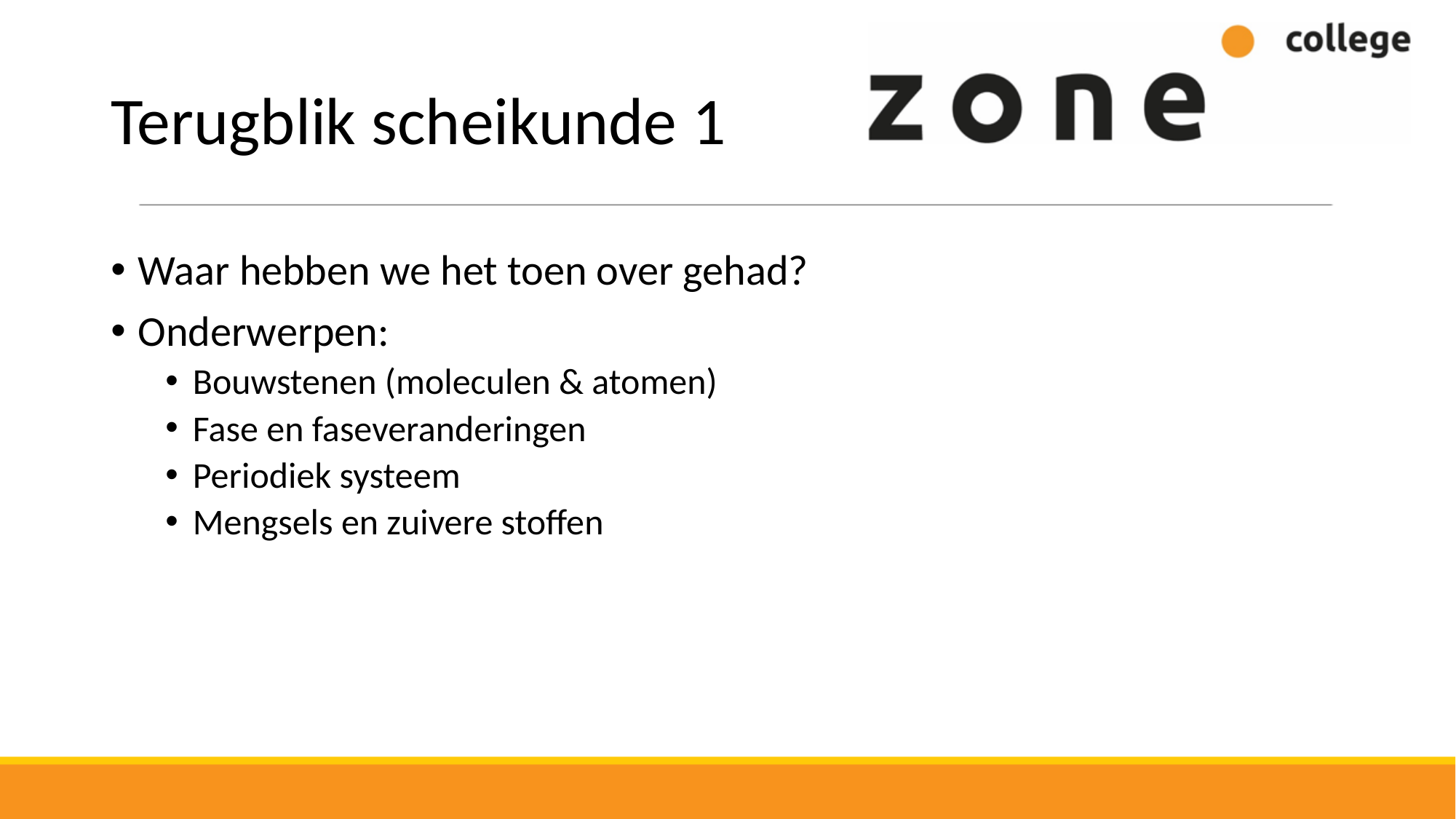

# Terugblik scheikunde 1
Waar hebben we het toen over gehad?
Onderwerpen:
Bouwstenen (moleculen & atomen)
Fase en faseveranderingen
Periodiek systeem
Mengsels en zuivere stoffen